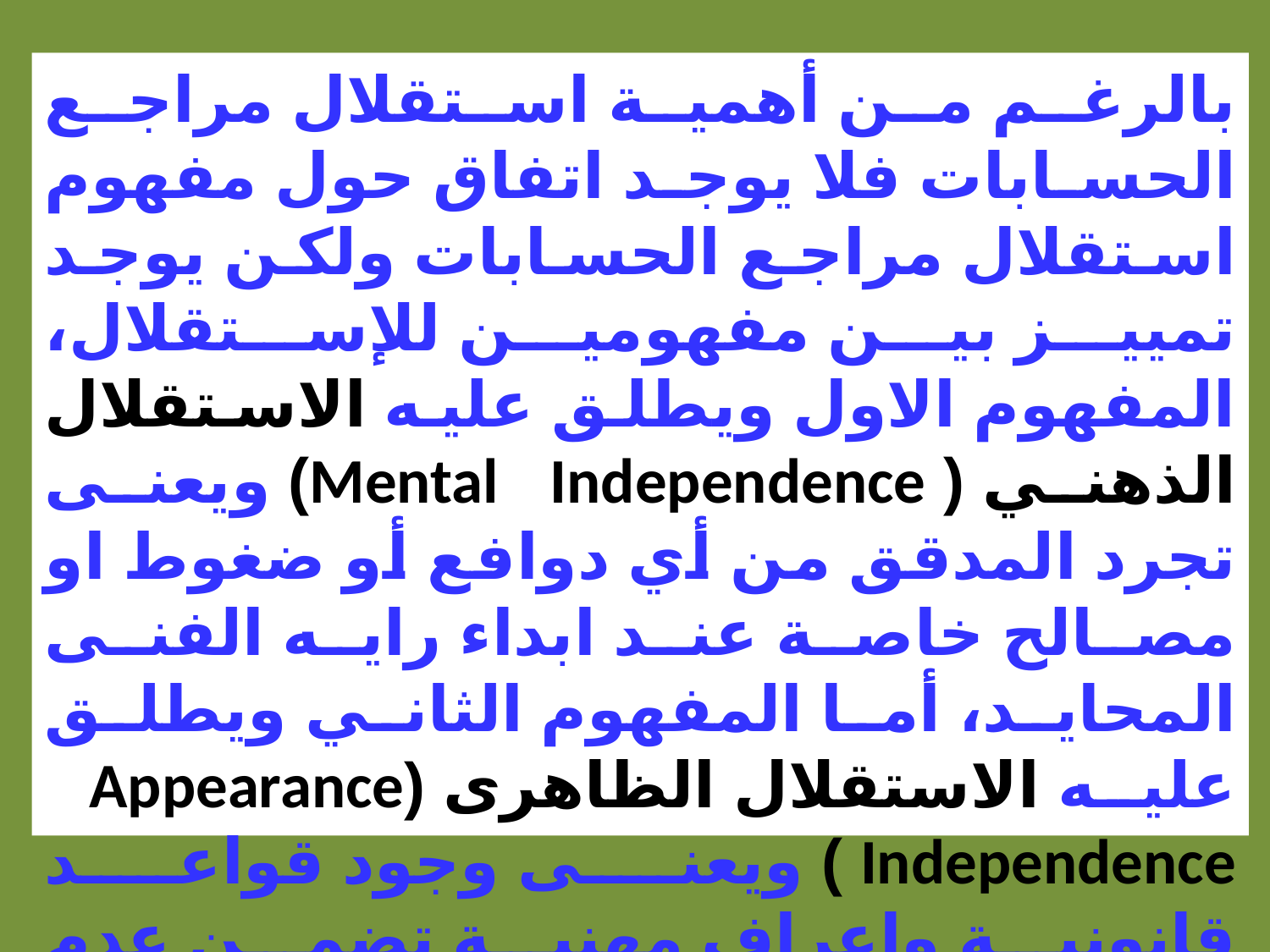

بالرغم من أهمية استقلال مراجع الحسابات فلا يوجد اتفاق حول مفهوم استقلال مراجع الحسابات ولكن يوجد تمييز بين مفهومين للإستقلال، المفهوم الاول ويطلق عليه الاستقلال الذهني ( Mental Independence) ويعنى تجرد المدقق من أي دوافع أو ضغوط او مصالح خاصة عند ابداء رايه الفنى المحايد، أما المفهوم الثاني ويطلق عليه الاستقلال الظاهرى (Appearance Independence ) ويعنى وجود قواعد قانونية واعراف مهنية تضمن عدم سيطرة إدارة المنشأة على المدقق وعدم ربط مصالحه بها.